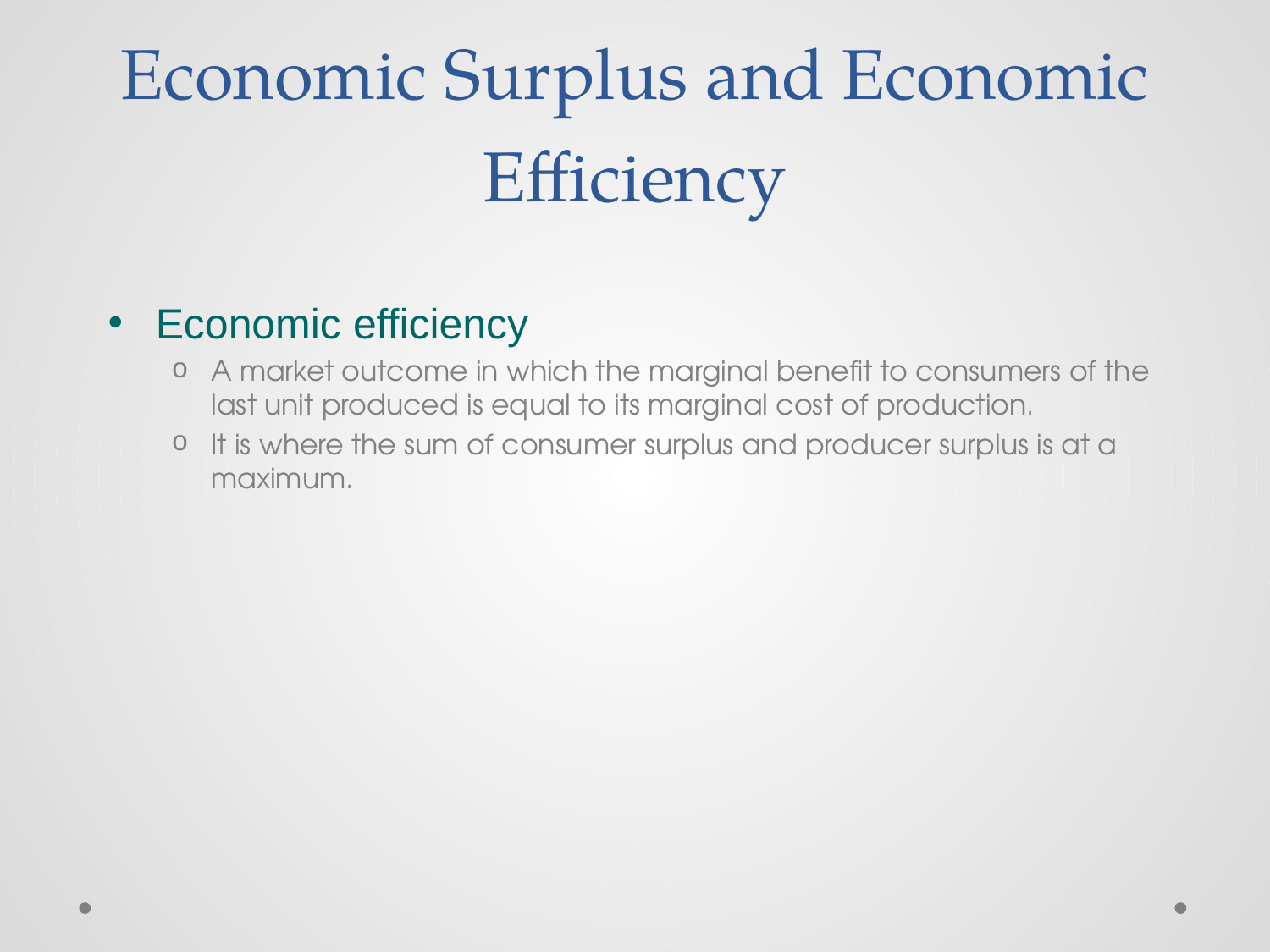

# Economic Surplus and Economic Efficiency
Economic efficiency
A market outcome in which the marginal benefit to consumers of the last unit produced is equal to its marginal cost of production.
It is where the sum of consumer surplus and producer surplus is at a maximum.